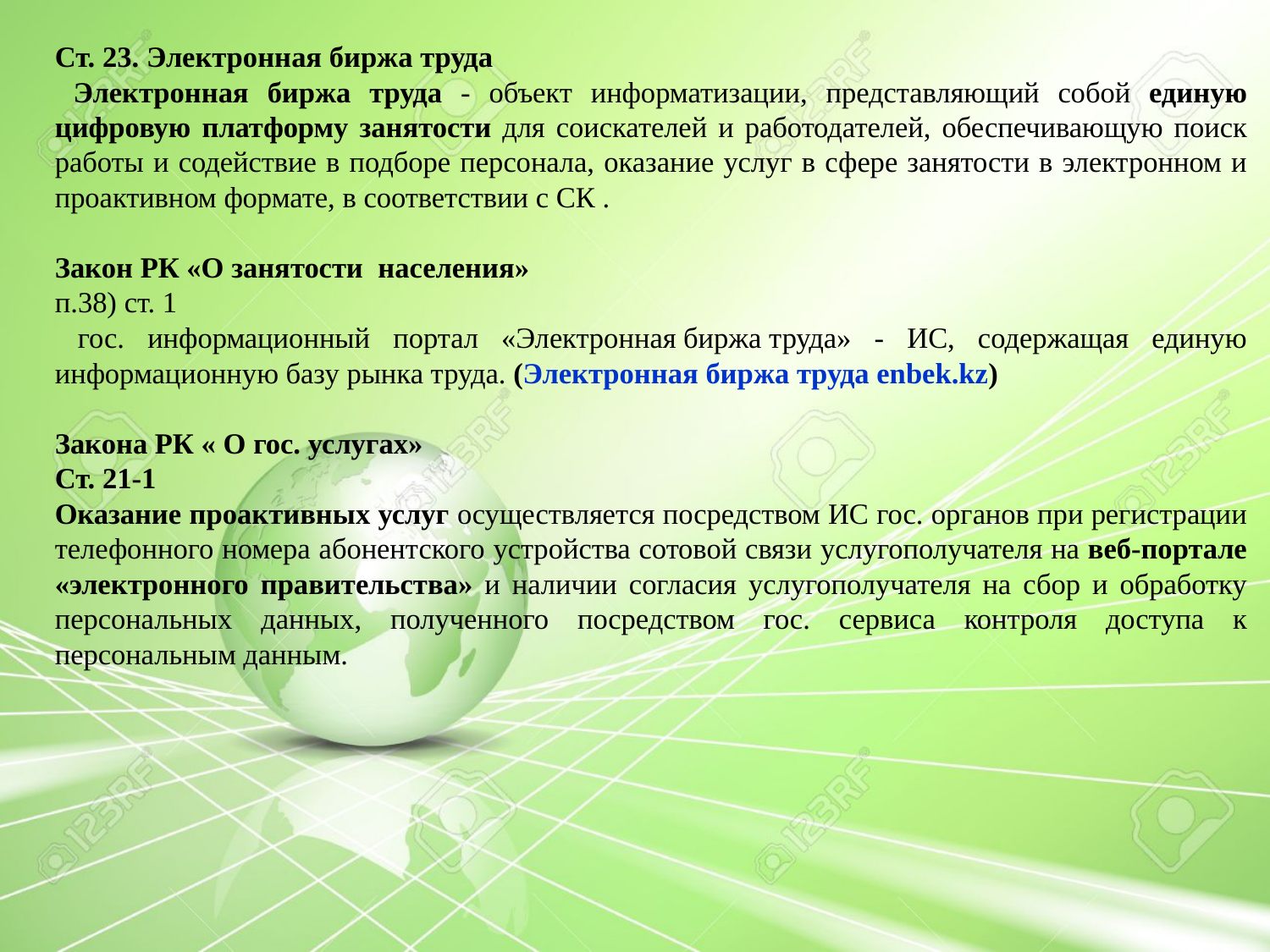

Ст. 23. Электронная биржа труда
 Электронная биржа труда - объект информатизации, представляющий собой единую цифровую платформу занятости для соискателей и работодателей, обеспечивающую поиск работы и содействие в подборе персонала, оказание услуг в сфере занятости в электронном и проактивном формате, в соответствии с СК .

Закон РК «О занятости  населения»
п.38) ст. 1
 гос. информационный портал «Электронная биржа труда» - ИС, содержащая единую информационную базу рынка труда. (Электронная биржа труда enbek.kz)

Закона РК « О гос. услугах»
Ст. 21-1
Оказание проактивных услуг осуществляется посредством ИС гос. органов при регистрации телефонного номера абонентского устройства сотовой связи услугополучателя на веб-портале «электронного правительства» и наличии согласия услугополучателя на сбор и обработку персональных данных, полученного посредством гос. сервиса контроля доступа к персональным данным.